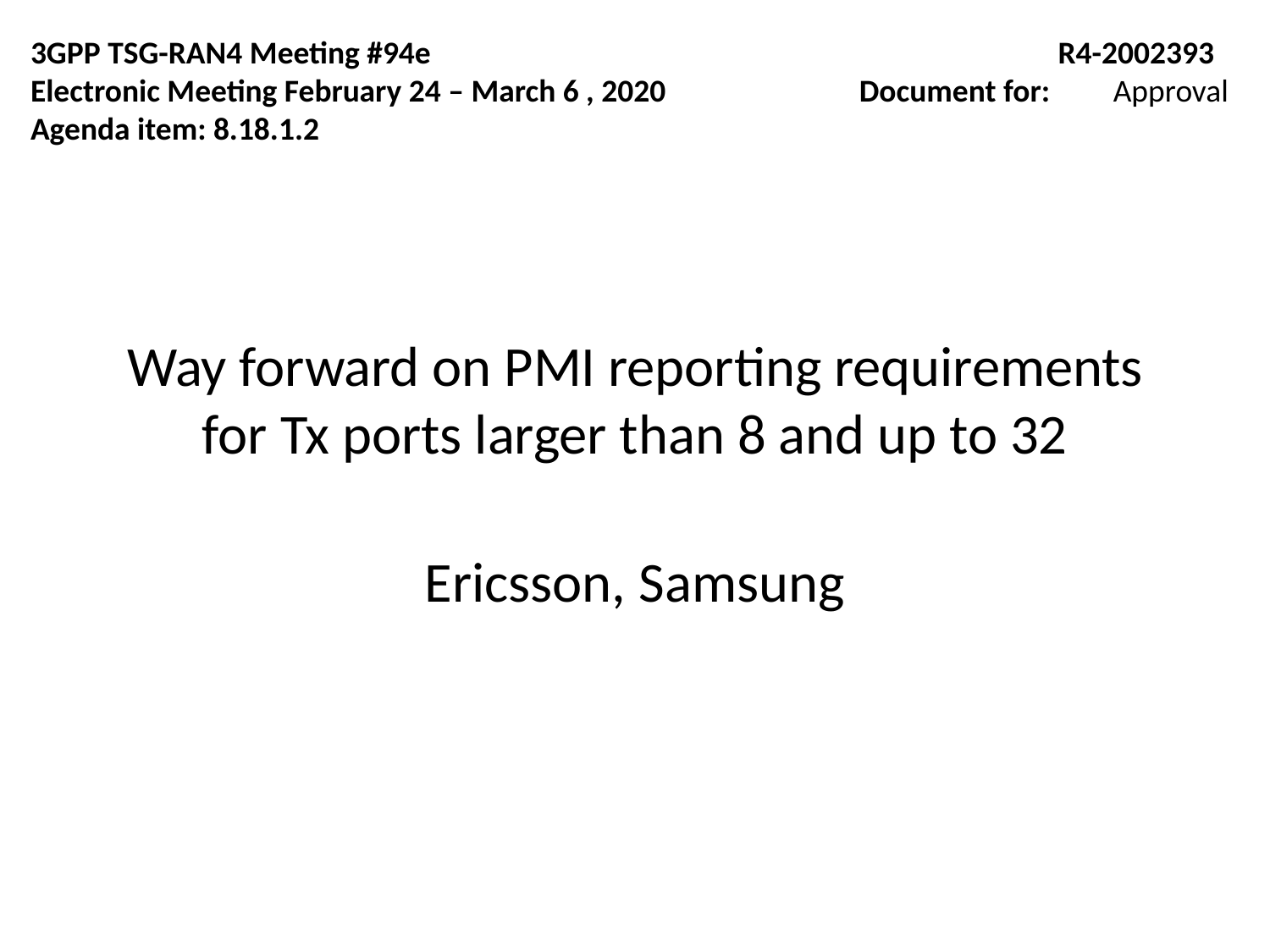

3GPP TSG-RAN4 Meeting #94e
Electronic Meeting February 24 – March 6 , 2020
Agenda item: 8.18.1.2
R4-2002393
Document for:	Approval
# Way forward on PMI reporting requirements for Tx ports larger than 8 and up to 32
Ericsson, Samsung